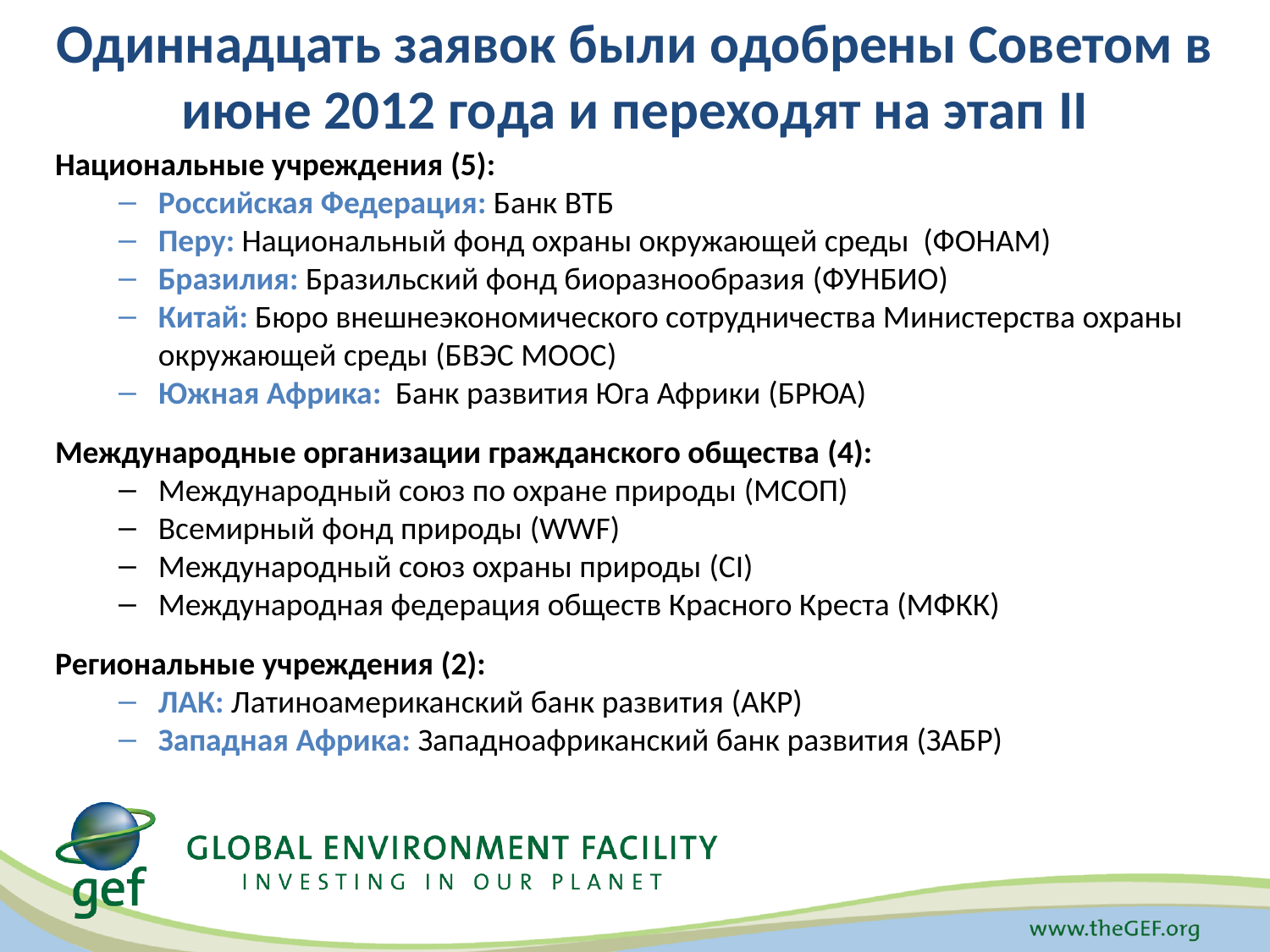

# Одиннадцать заявок были одобрены Советом в июне 2012 года и переходят на этап II
Национальные учреждения (5):
Российская Федерация: Банк ВТБ
Перу: Национальный фонд охраны окружающей среды  (ФОНАМ)
Бразилия: Бразильский фонд биоразнообразия (ФУНБИО)
Китай: Бюро внешнеэкономического сотрудничества Министерства охраны окружающей среды (БВЭС МООС)
Южная Африка:  Банк развития Юга Африки (БРЮА)
Международные организации гражданского общества (4):
Международный союз по охране природы (МСОП)
Всемирный фонд природы (WWF)
Международный союз охраны природы (CI)
Международная федерация обществ Красного Креста (МФКК)
Региональные учреждения (2):
ЛАК: Латиноамериканский банк развития (АКР)
Западная Африка: Западноафриканский банк развития (ЗАБР)